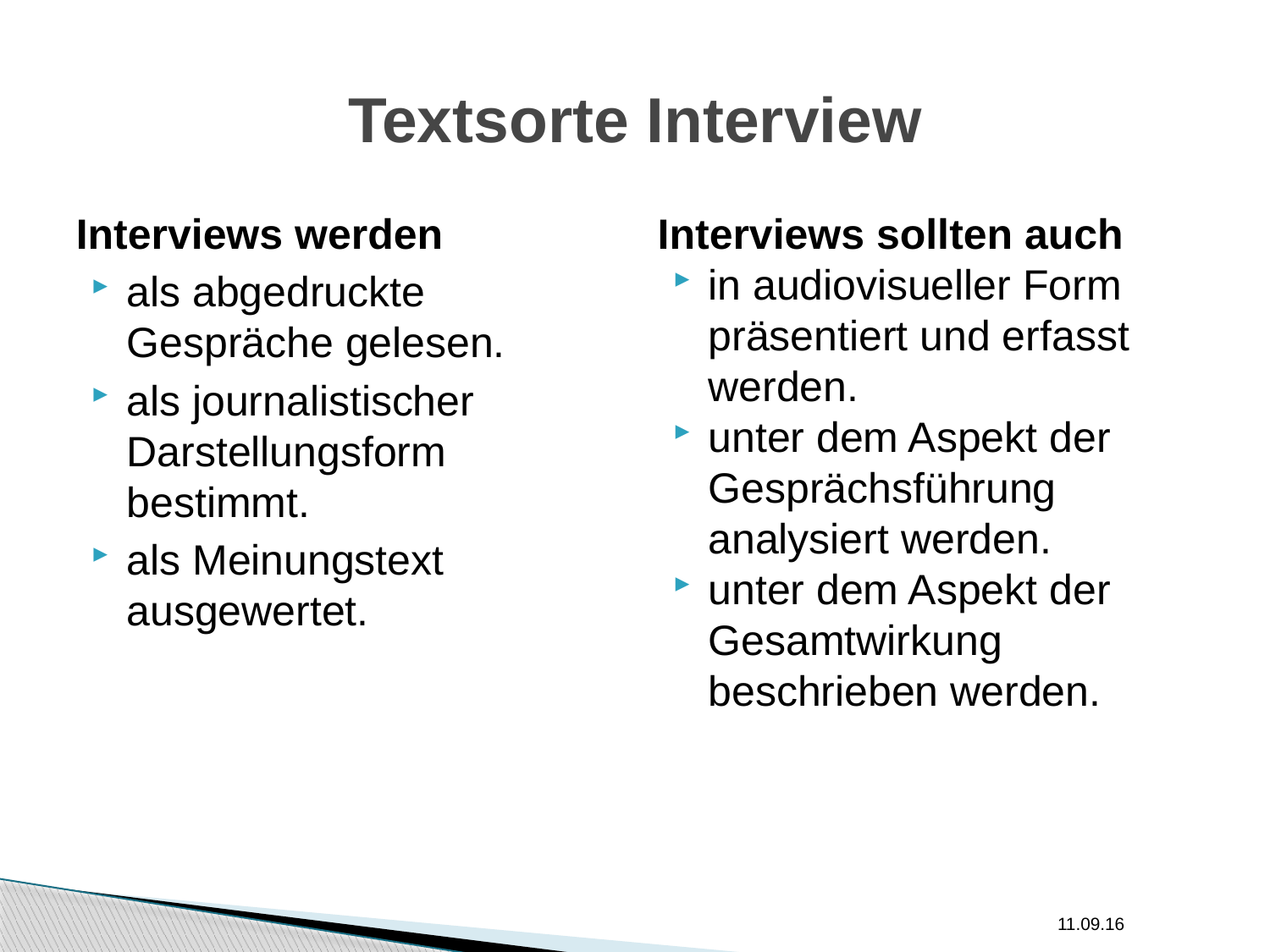

# Textsorte Interview
Interviews werden
als abgedruckte Gespräche gelesen.
als journalistischer Darstellungsform bestimmt.
als Meinungstext ausgewertet.
Interviews sollten auch
in audiovisueller Form präsentiert und erfasst werden.
unter dem Aspekt der Gesprächsführung analysiert werden.
unter dem Aspekt der Gesamtwirkung beschrieben werden.

11.09.16